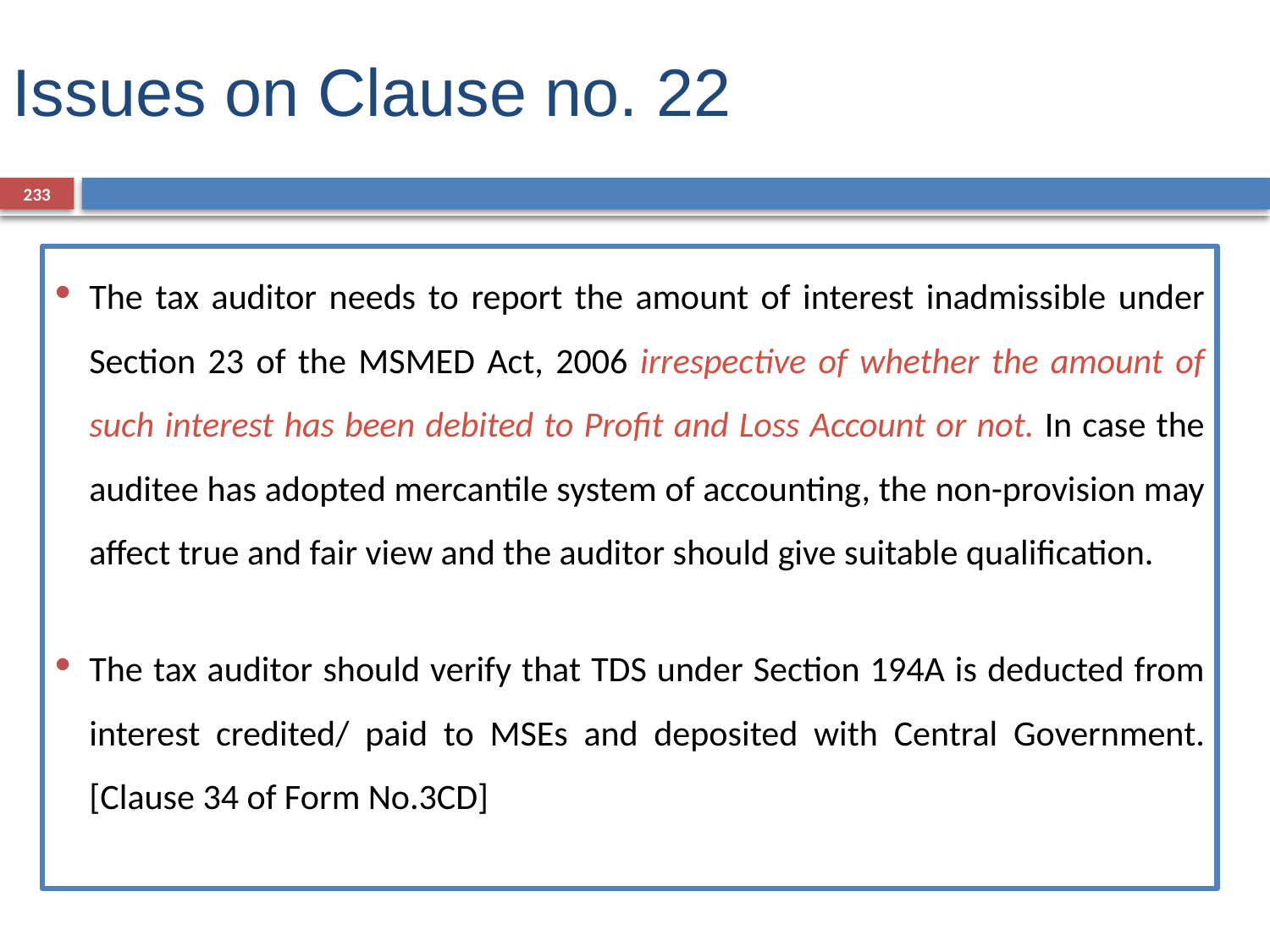

# Issues on Clause no. 22
233
The tax auditor needs to report the amount of interest inadmissible under Section 23 of the MSMED Act, 2006 irrespective of whether the amount of such interest has been debited to Profit and Loss Account or not. In case the auditee has adopted mercantile system of accounting, the non-provision may affect true and fair view and the auditor should give suitable qualification.

The tax auditor should verify that TDS under Section 194A is deducted from interest credited/ paid to MSEs and deposited with Central Government. [Clause 34 of Form No.3CD]